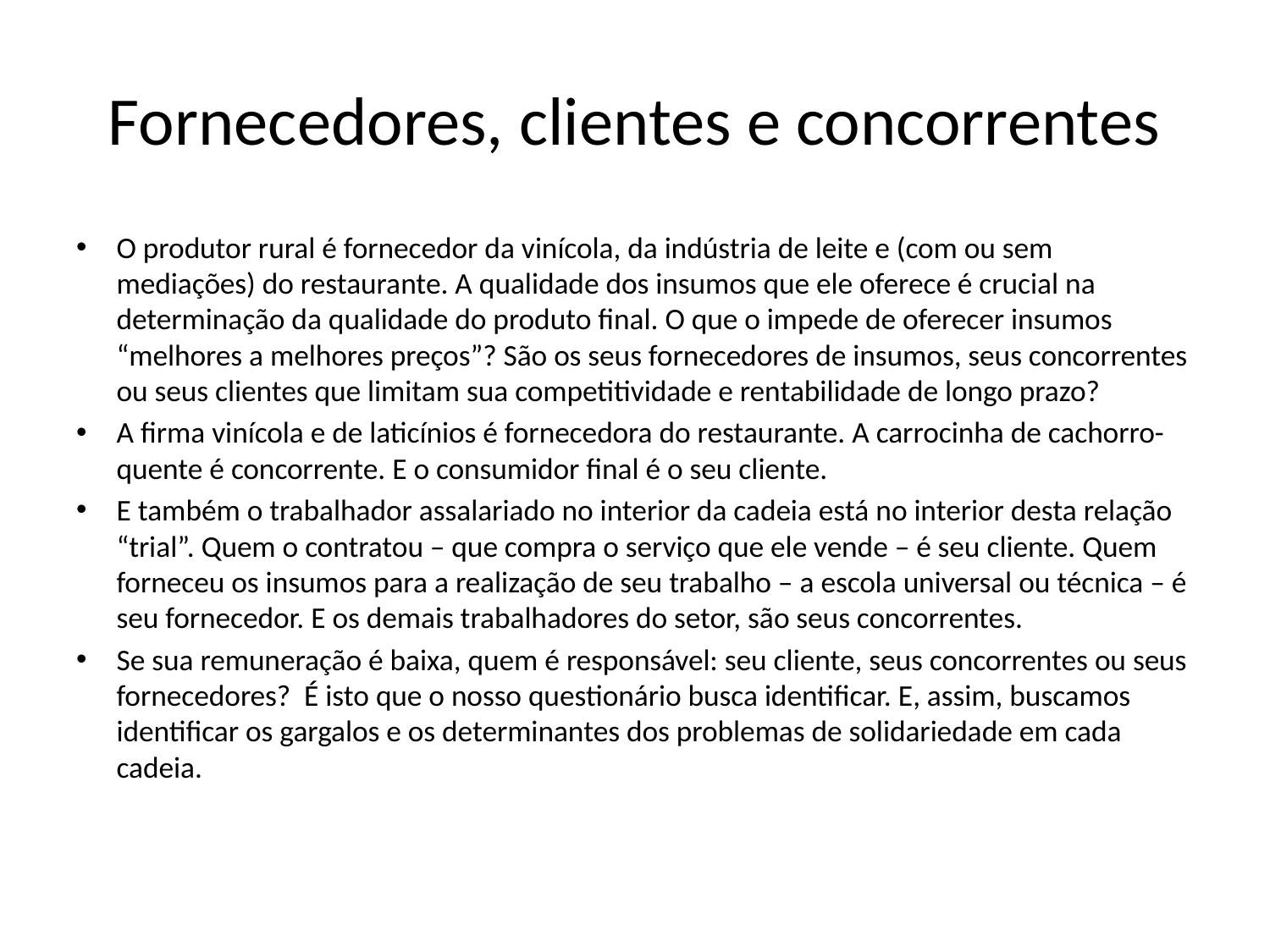

# Fornecedores, clientes e concorrentes
O produtor rural é fornecedor da vinícola, da indústria de leite e (com ou sem mediações) do restaurante. A qualidade dos insumos que ele oferece é crucial na determinação da qualidade do produto final. O que o impede de oferecer insumos “melhores a melhores preços”? São os seus fornecedores de insumos, seus concorrentes ou seus clientes que limitam sua competitividade e rentabilidade de longo prazo?
A firma vinícola e de laticínios é fornecedora do restaurante. A carrocinha de cachorro-quente é concorrente. E o consumidor final é o seu cliente.
E também o trabalhador assalariado no interior da cadeia está no interior desta relação “trial”. Quem o contratou – que compra o serviço que ele vende – é seu cliente. Quem forneceu os insumos para a realização de seu trabalho – a escola universal ou técnica – é seu fornecedor. E os demais trabalhadores do setor, são seus concorrentes.
Se sua remuneração é baixa, quem é responsável: seu cliente, seus concorrentes ou seus fornecedores?  É isto que o nosso questionário busca identificar. E, assim, buscamos identificar os gargalos e os determinantes dos problemas de solidariedade em cada cadeia.